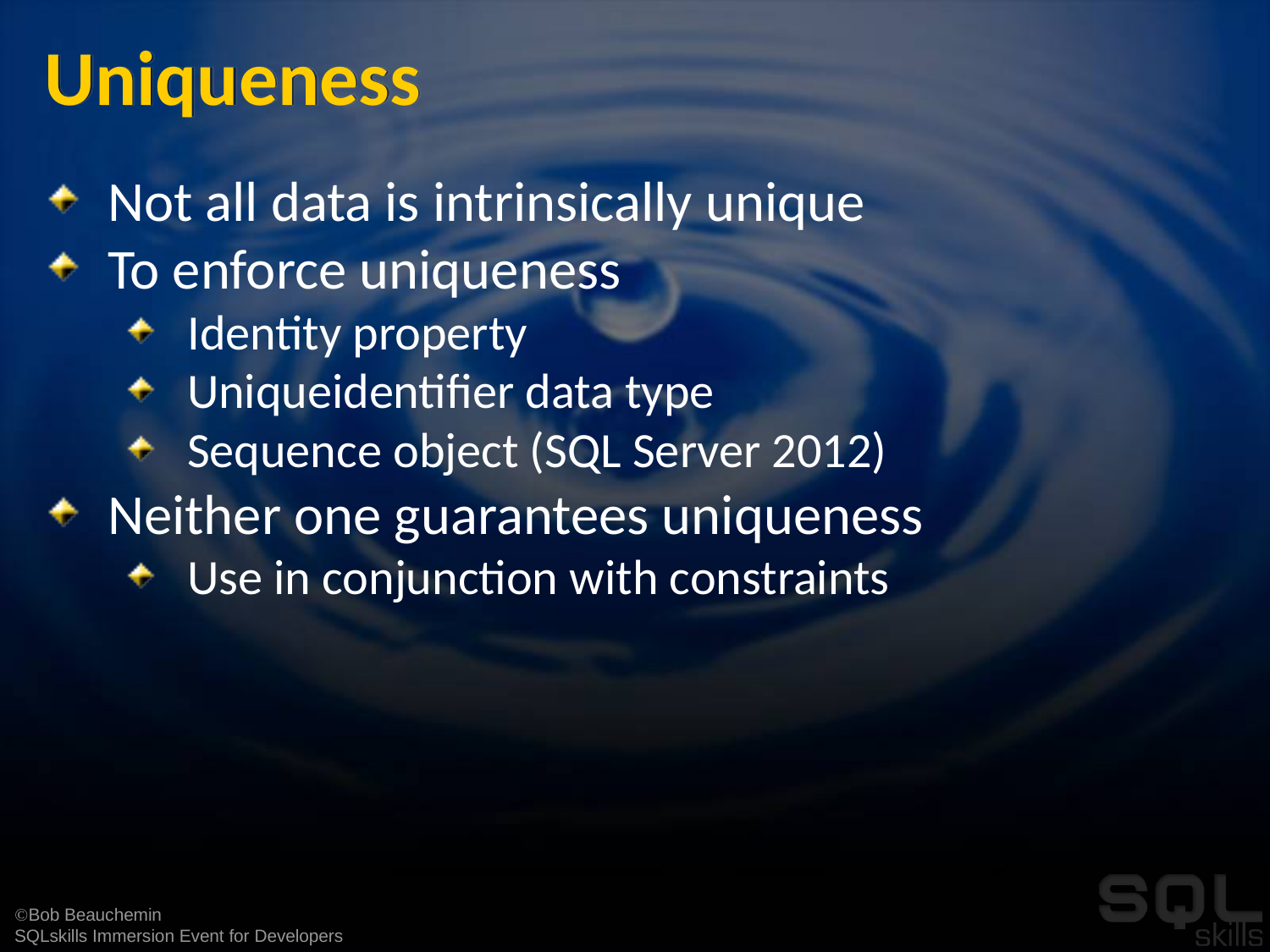

# Uniqueness
Not all data is intrinsically unique
To enforce uniqueness
Identity property
Uniqueidentifier data type
Sequence object (SQL Server 2012)
Neither one guarantees uniqueness
Use in conjunction with constraints